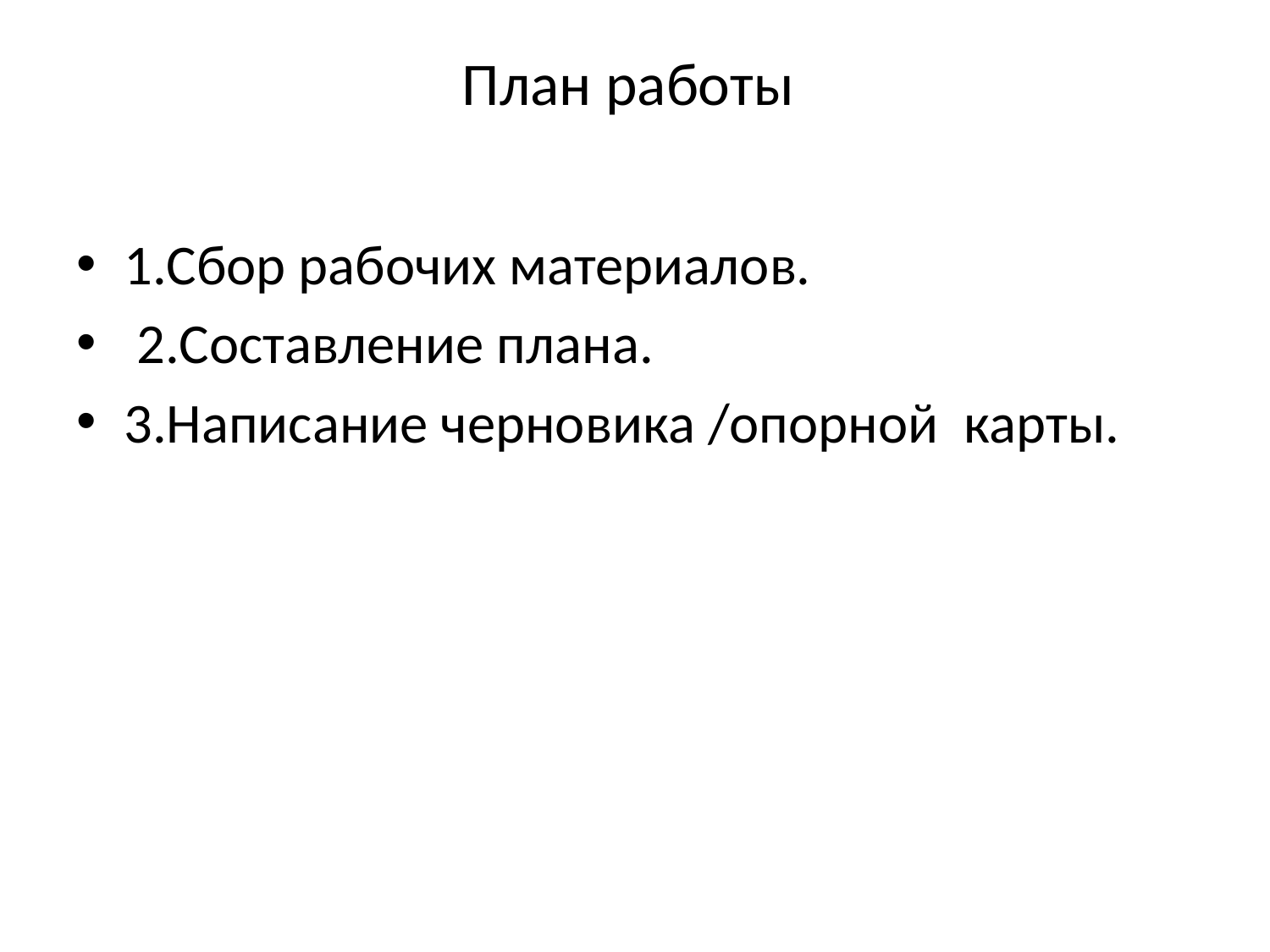

# План работы
1.Сбор рабочих материалов.
 2.Составление плана.
3.Написание черновика /опорной  карты.